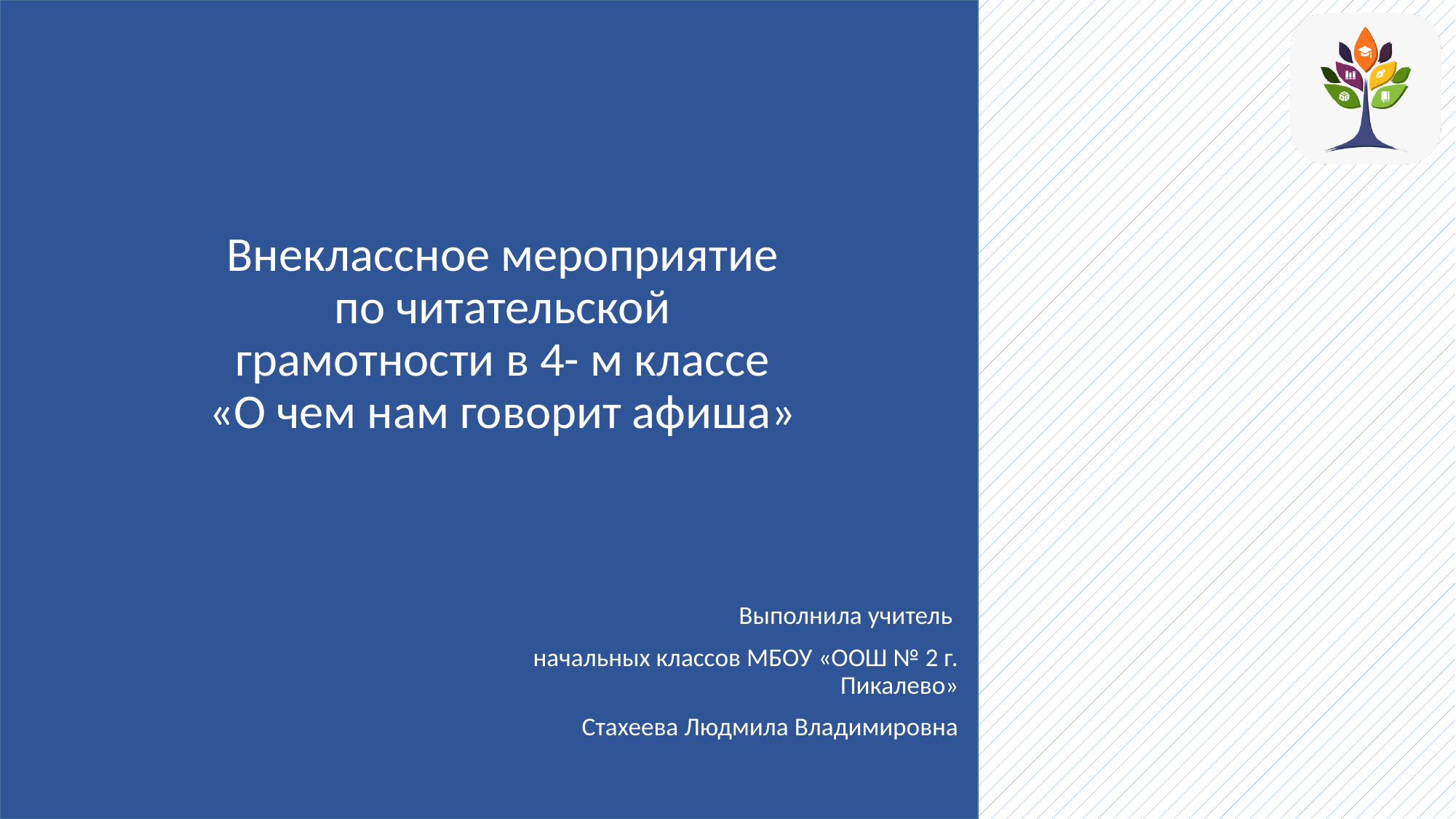

# Внеклассное мероприятие по читательской грамотности в 4- м классе «О чем нам говорит афиша»

Выполнила учитель
начальных классов МБОУ «ООШ № 2 г. Пикалево»
 Стахеева Людмила Владимировна